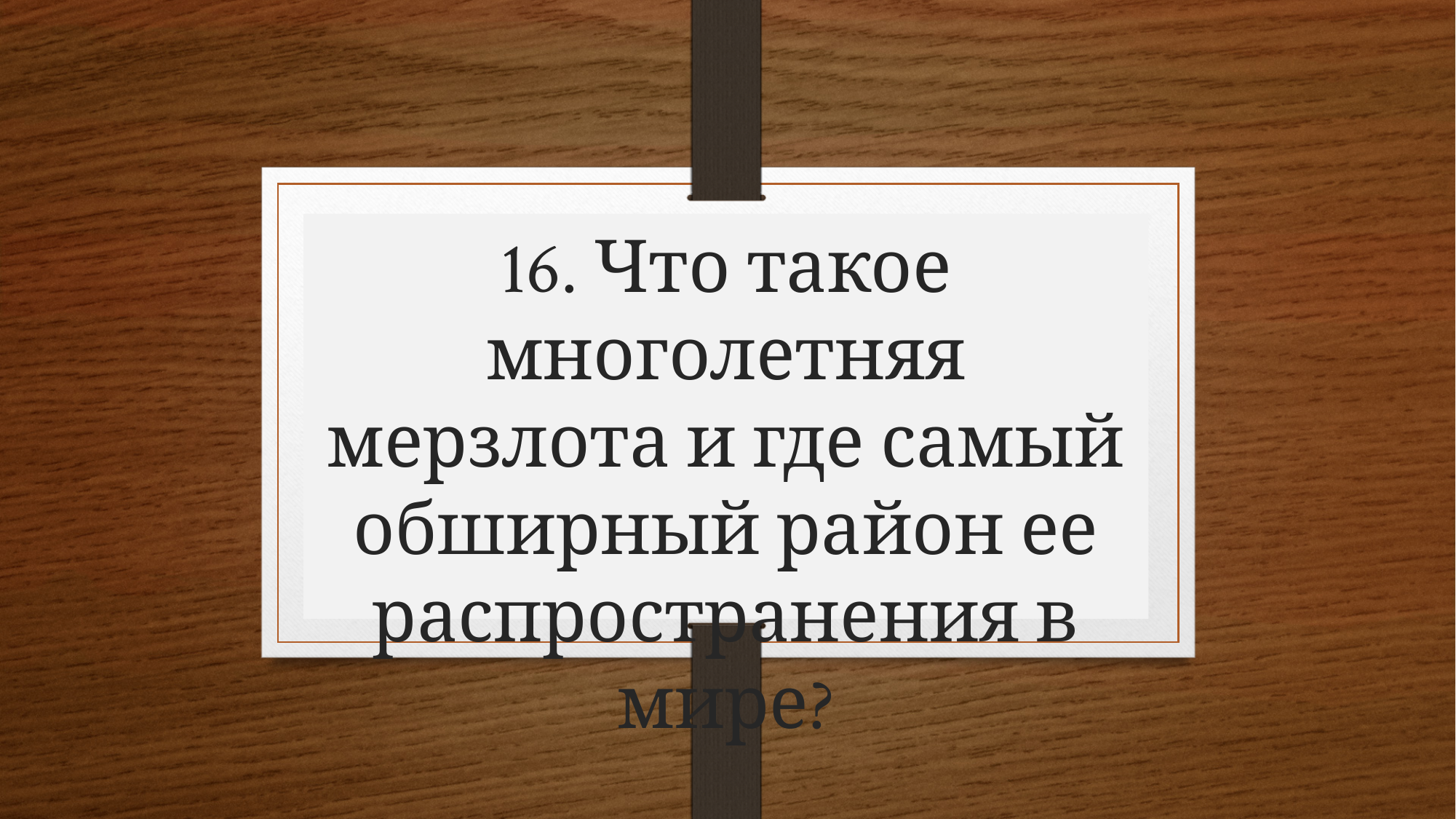

# 16. Что такое многолетняя мерзлота и где самый обширный район ее распространения в мире?